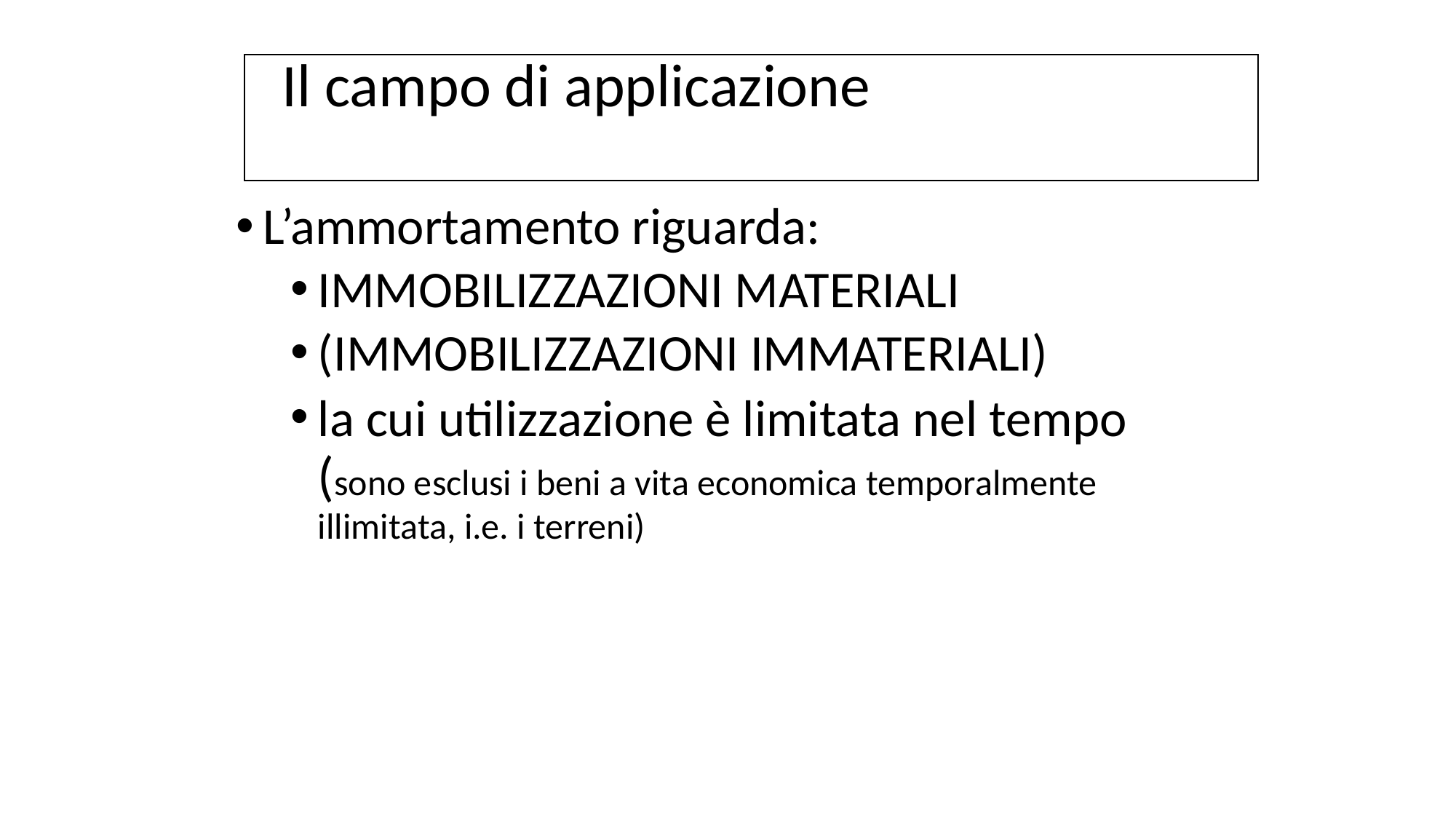

# Il campo di applicazione

L’ammortamento riguarda:
IMMOBILIZZAZIONI MATERIALI
(IMMOBILIZZAZIONI IMMATERIALI)
la cui utilizzazione è limitata nel tempo (sono esclusi i beni a vita economica temporalmente illimitata, i.e. i terreni)